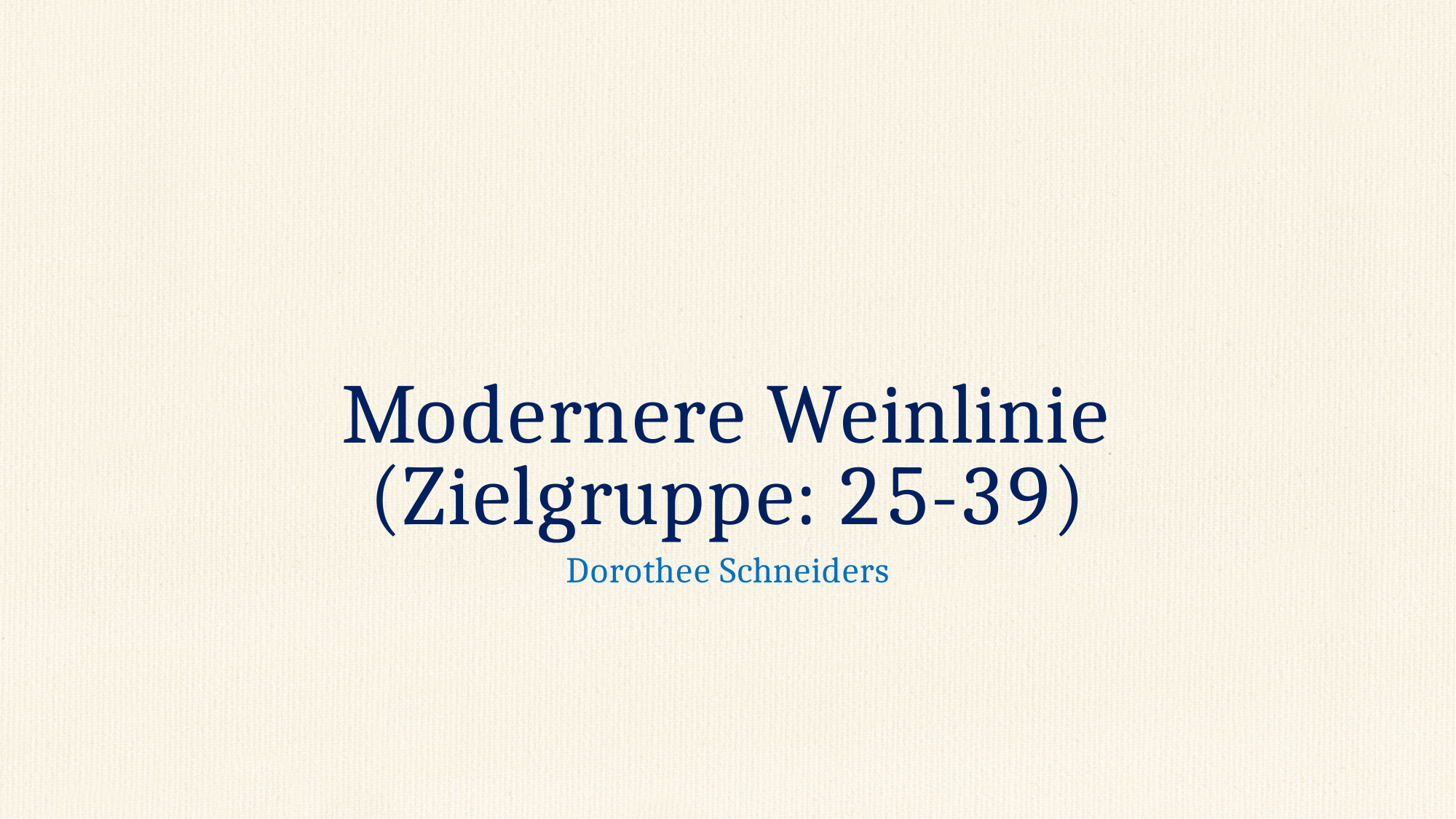

# Modernere Weinlinie (Zielgruppe: 25-39)
Dorothee Schneiders